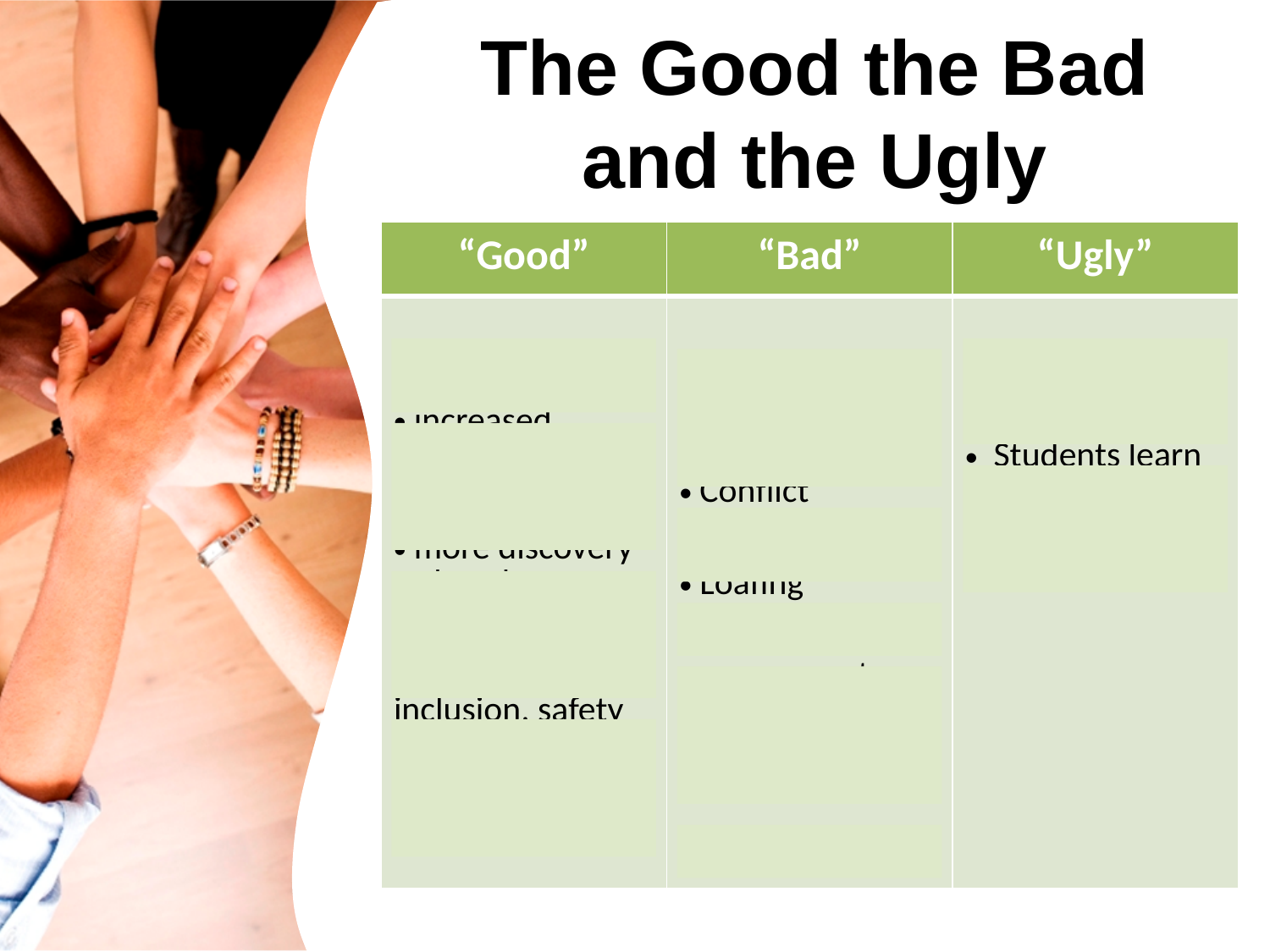

# The Good the Bad and the Ugly
| “Good” | “Bad” | “Ugly” |
| --- | --- | --- |
| socialization increased involvement / interest more discovery rather than rote learning Fosters inclusion, safety and student voice | hard to assess and evaluate group work Conflict between students Loafing Classroom management challenges Time consuming | Loss of teacher control. CHAOS!! Students learn misconceptions from each other |